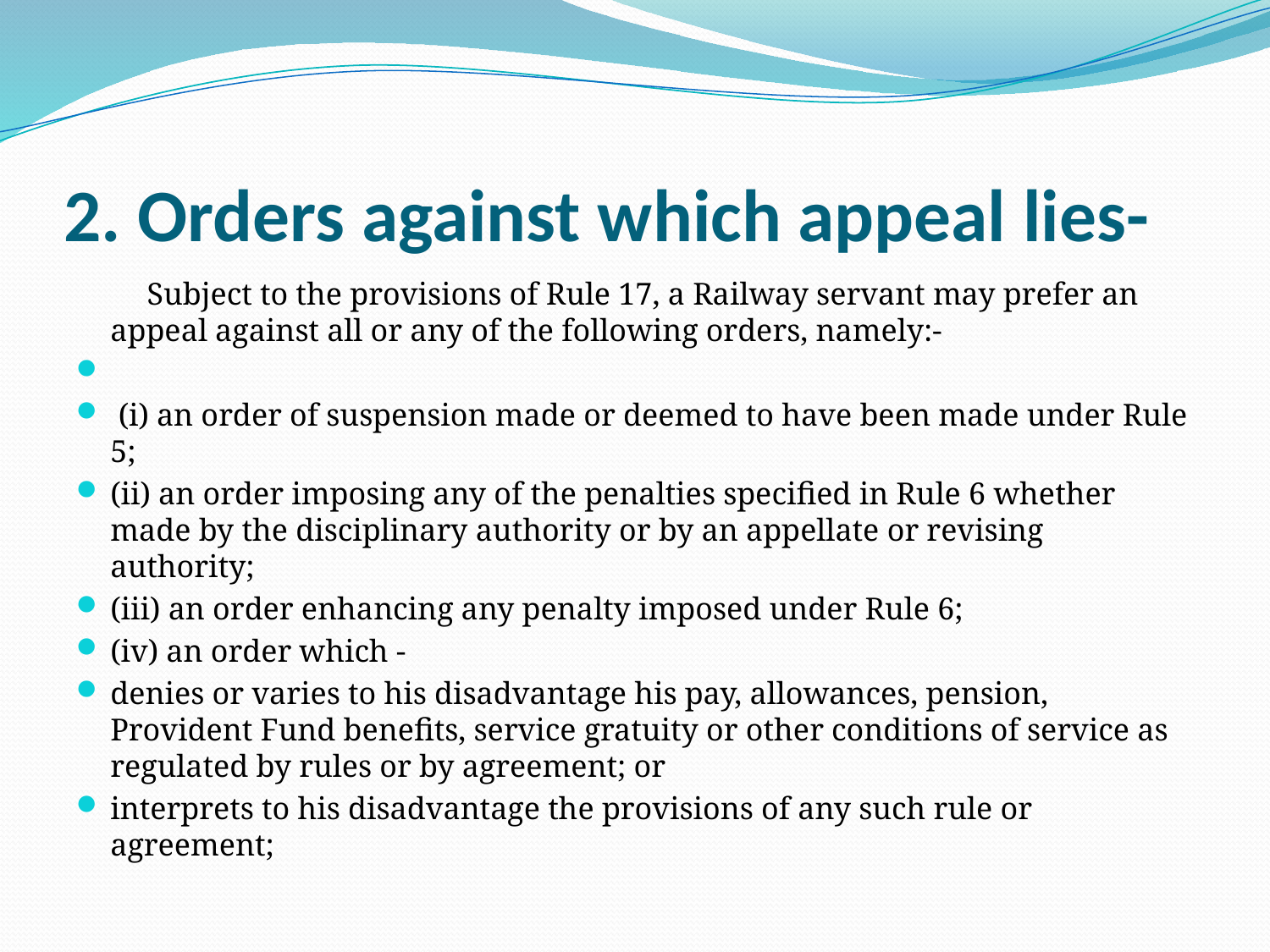

# 2. Orders against which appeal lies-
              Subject to the provisions of Rule 17, a Railway servant may prefer an appeal against all or any of the following orders, namely:-

 (i) an order of suspension made or deemed to have been made under Rule 5;
(ii) an order imposing any of the penalties specified in Rule 6 whether made by the disciplinary authority or by an appellate or revising authority;
(iii) an order enhancing any penalty imposed under Rule 6;
(iv) an order which -
denies or varies to his disadvantage his pay, allowances, pension, Provident Fund benefits, service gratuity or other conditions of service as regulated by rules or by agreement; or
interprets to his disadvantage the provisions of any such rule or agreement;